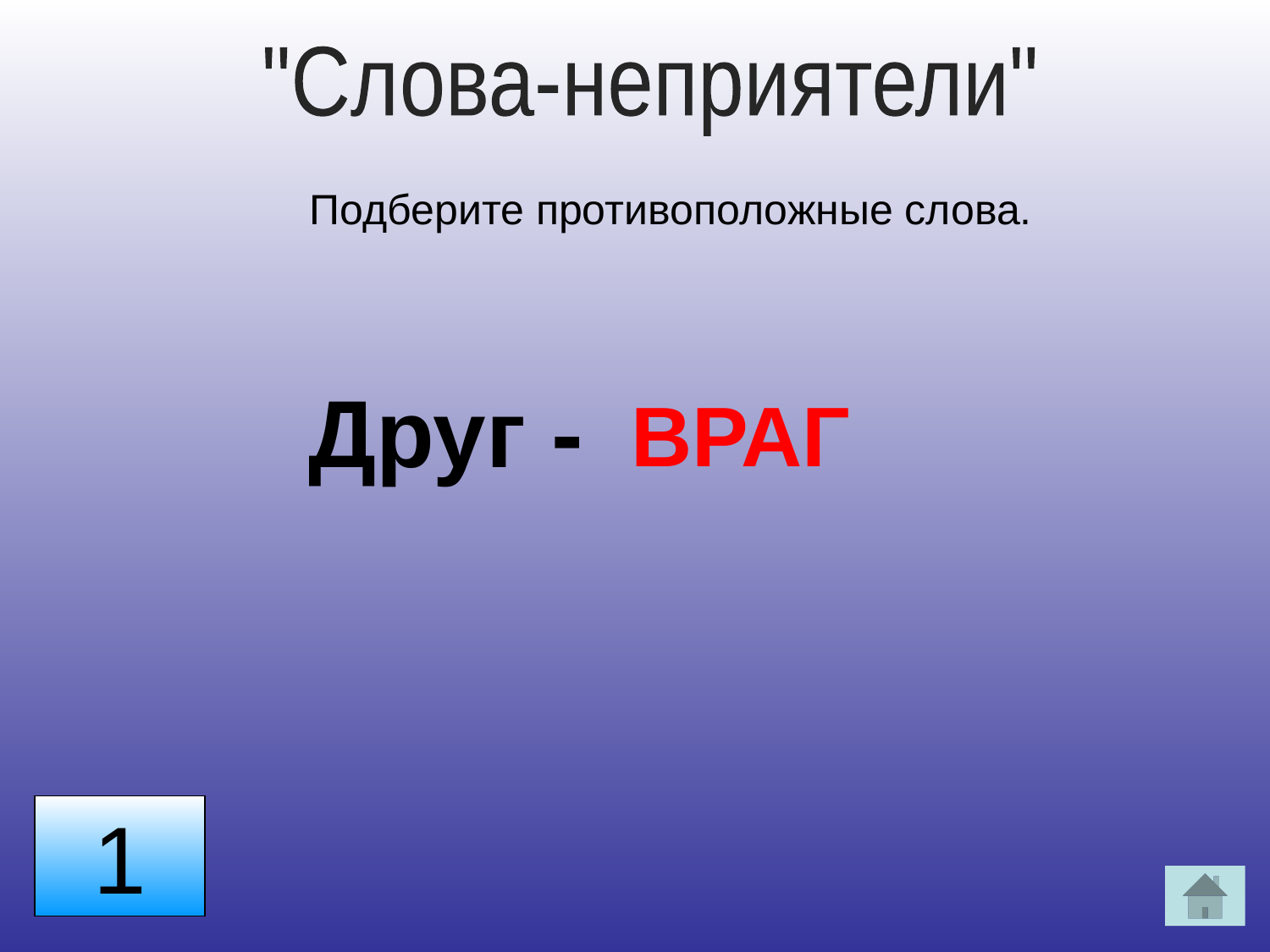

"Слова-неприятели"
Подберите противоположные слова.
Друг -
ВРАГ
1